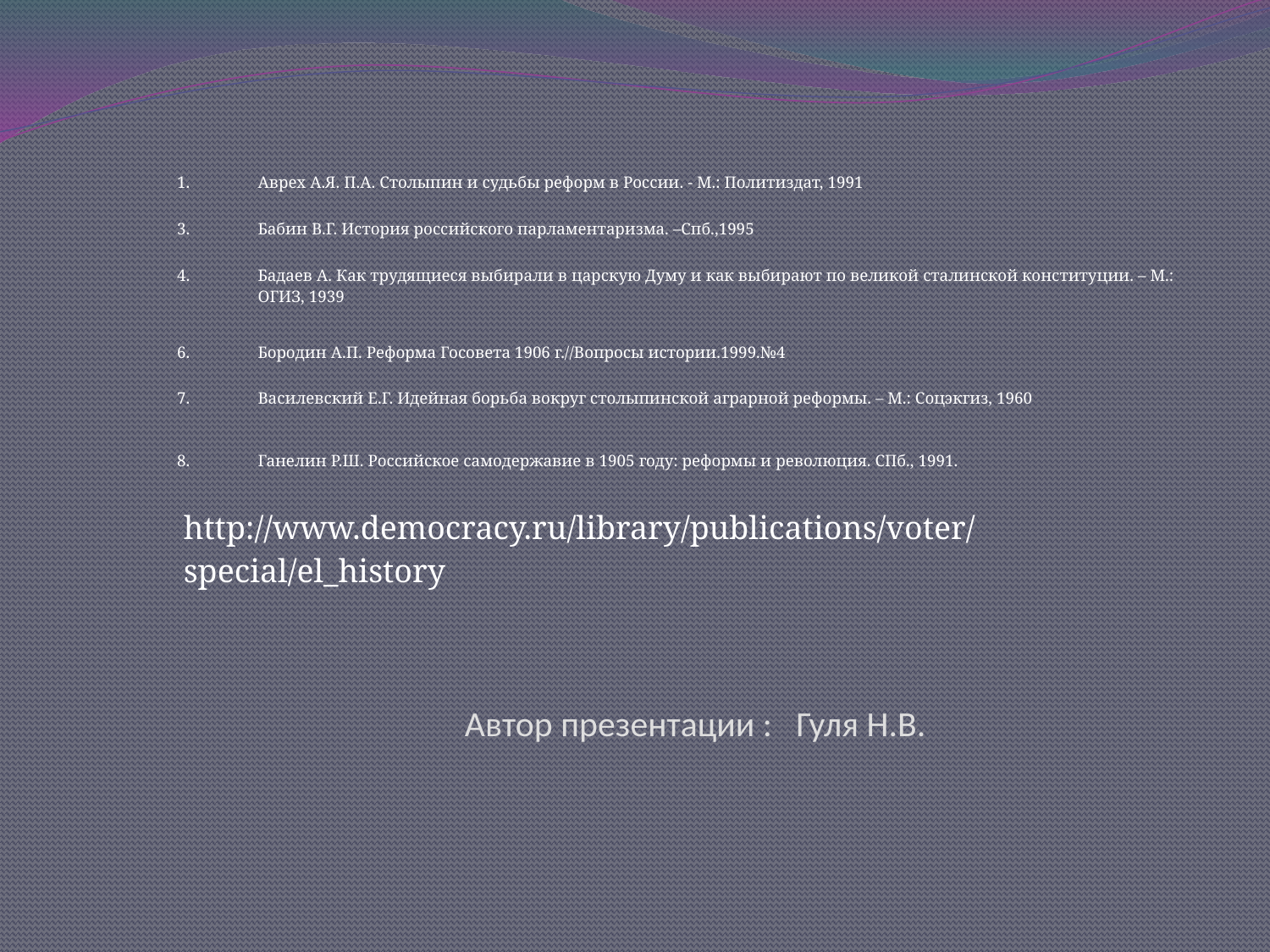

| 1. | Аврех А.Я. П.А. Столыпин и судьбы реформ в России. - М.: Политиздат, 1991 |
| --- | --- |
| 3. | Бабин В.Г. История российского парламентаризма. –Спб.,1995 |
| 4. | Бадаев А. Как трудящиеся выбирали в царскую Думу и как выбирают по великой сталинской конституции. – М.: ОГИЗ, 1939 |
| 6. | Бородин А.П. Реформа Госовета 1906 г.//Вопросы истории.1999.№4 |
| 7. | Василевский Е.Г. Идейная борьба вокруг столыпинской аграрной реформы. – М.: Соцэкгиз, 1960 |
| 8. | Ганелин Р.Ш. Российское самодержавие в 1905 году: реформы и революция. СПб., 1991. |
|  | http://www.democracy.ru/library/publications/voter/special/el\_history |
| --- | --- |
# Автор презентации :   Гуля Н.В.